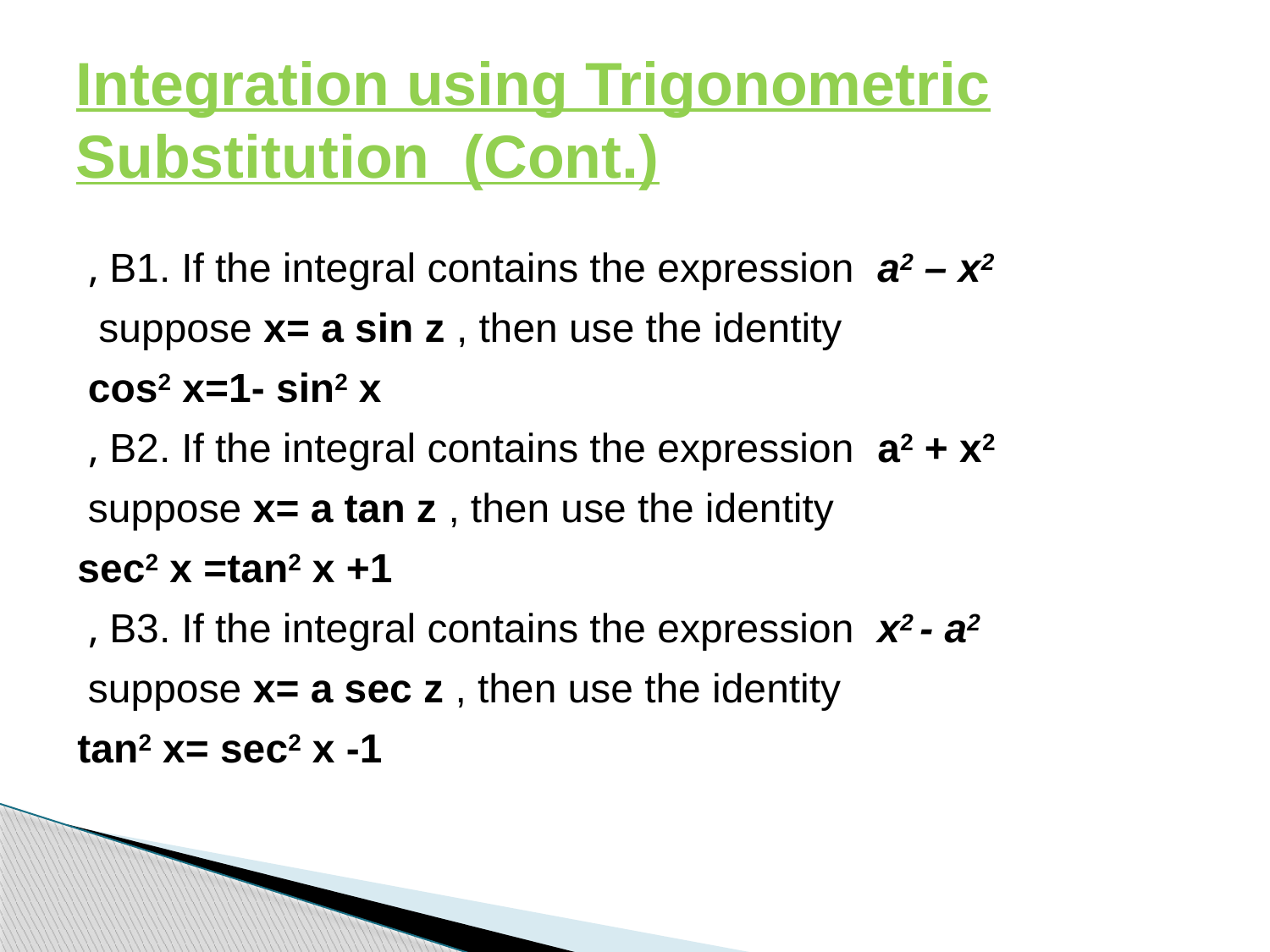

# Integration using Trigonometric Substitution  (Cont.)
B1. If the integral contains the expression  a2 – x2 ,
suppose x= a sin z , then use the identity
cos2 x=1- sin2 x
B2. If the integral contains the expression  a2 + x2 ,
suppose x= a tan z , then use the identity
sec2 x =tan2 x +1
B3. If the integral contains the expression  x2 - a2 ,
 suppose x= a sec z , then use the identity
tan2 x= sec2 x -1